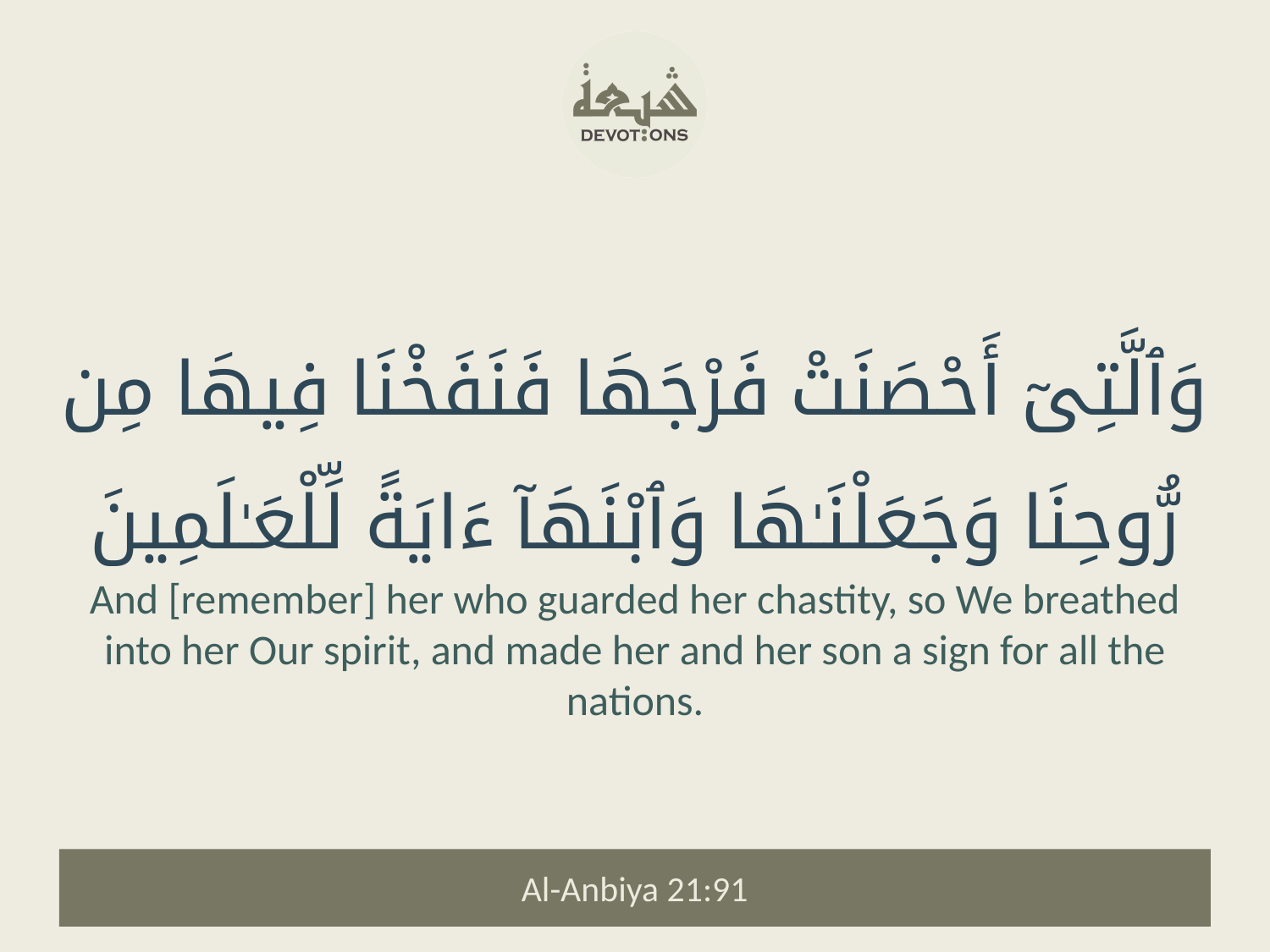

وَٱلَّتِىٓ أَحْصَنَتْ فَرْجَهَا فَنَفَخْنَا فِيهَا مِن رُّوحِنَا وَجَعَلْنَـٰهَا وَٱبْنَهَآ ءَايَةً لِّلْعَـٰلَمِينَ
And [remember] her who guarded her chastity, so We breathed into her Our spirit, and made her and her son a sign for all the nations.
Al-Anbiya 21:91